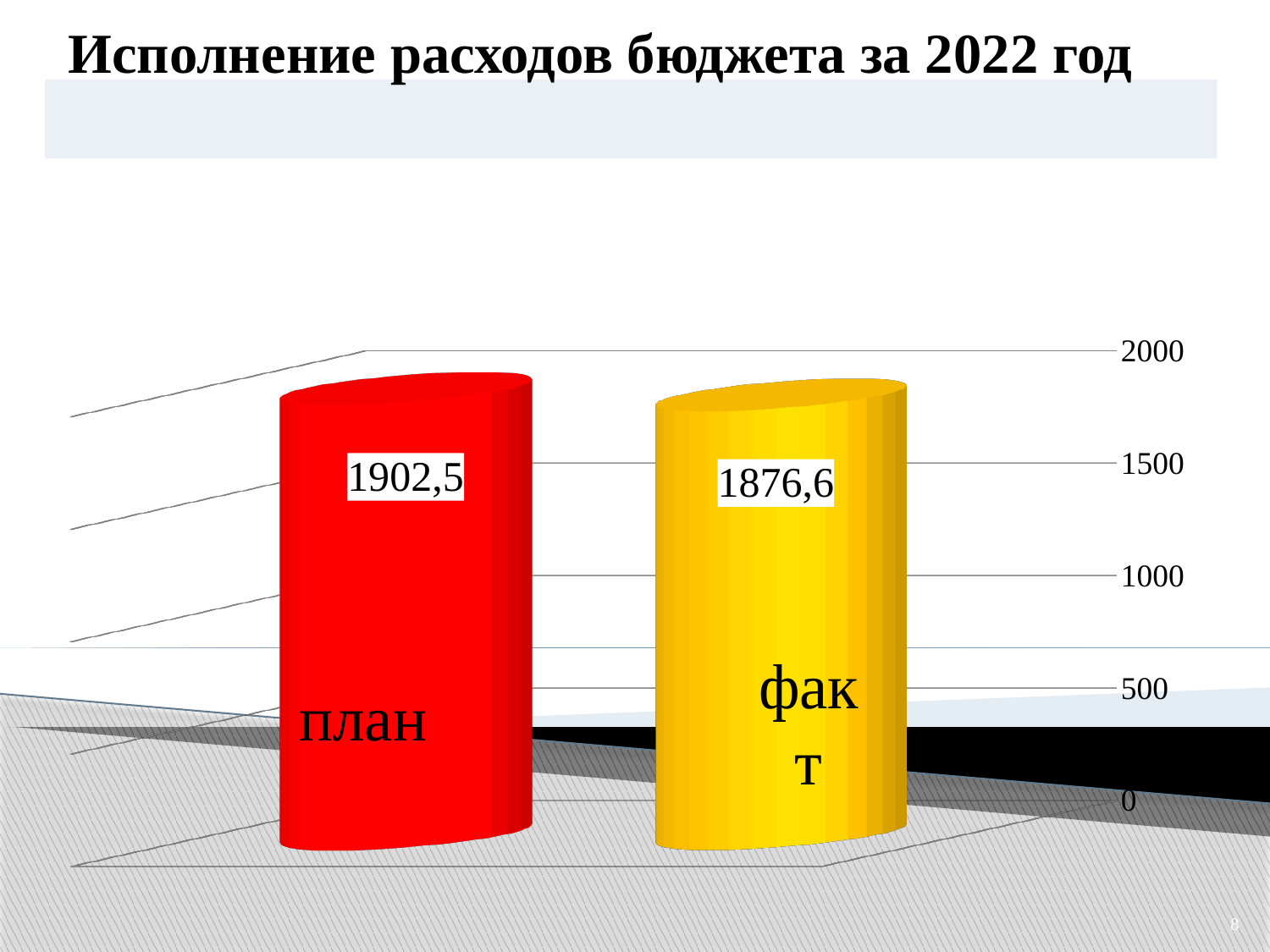

# Исполнение расходов бюджета за 2022 год

[unsupported chart]

план
факт
8